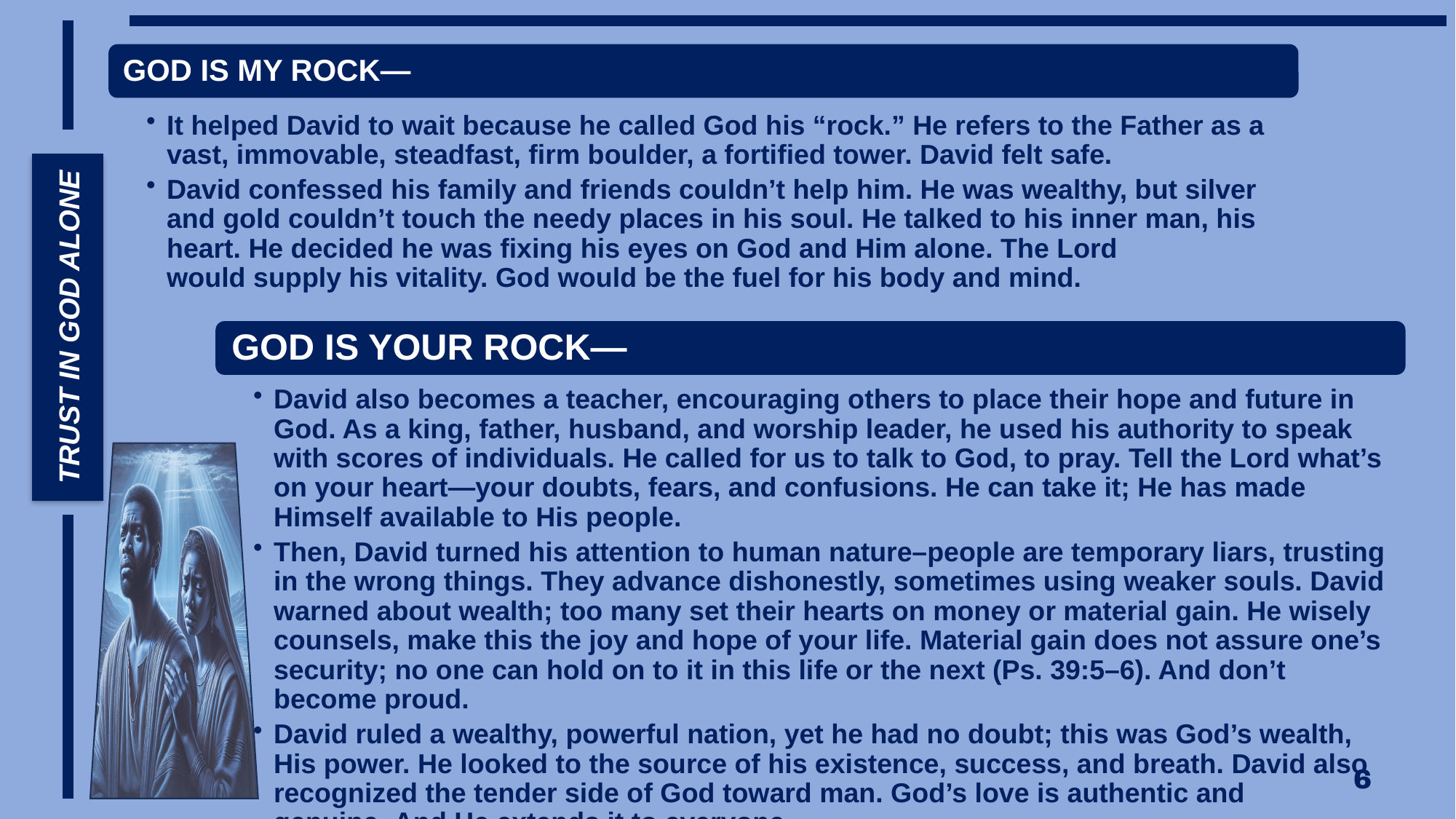

God Is My Rock—
It helped David to wait because he called God his “rock.” He refers to the Father as a vast, immovable, steadfast, firm boulder, a fortified tower. David felt safe.
David confessed his family and friends couldn’t help him. He was wealthy, but silver and gold couldn’t touch the needy places in his soul. He talked to his inner man, his heart. He decided he was fixing his eyes on God and Him alone. The Lord would supply his vitality. God would be the fuel for his body and mind.
Trust in God Alone
God is your rock—
David also becomes a teacher, encouraging others to place their hope and future in God. As a king, father, husband, and worship leader, he used his authority to speak with scores of individuals. He called for us to talk to God, to pray. Tell the Lord what’s on your heart—your doubts, fears, and confusions. He can take it; He has made Himself available to His people.
Then, David turned his attention to human nature–people are temporary liars, trusting in the wrong things. They advance dishonestly, sometimes using weaker souls. David warned about wealth; too many set their hearts on money or material gain. He wisely counsels, make this the joy and hope of your life. Material gain does not assure one’s security; no one can hold on to it in this life or the next (Ps. 39:5–6). And don’t become proud.
David ruled a wealthy, powerful nation, yet he had no doubt; this was God’s wealth, His power. He looked to the source of his existence, success, and breath. David also recognized the tender side of God toward man. God’s love is authentic and genuine. And He extends it to everyone.

6